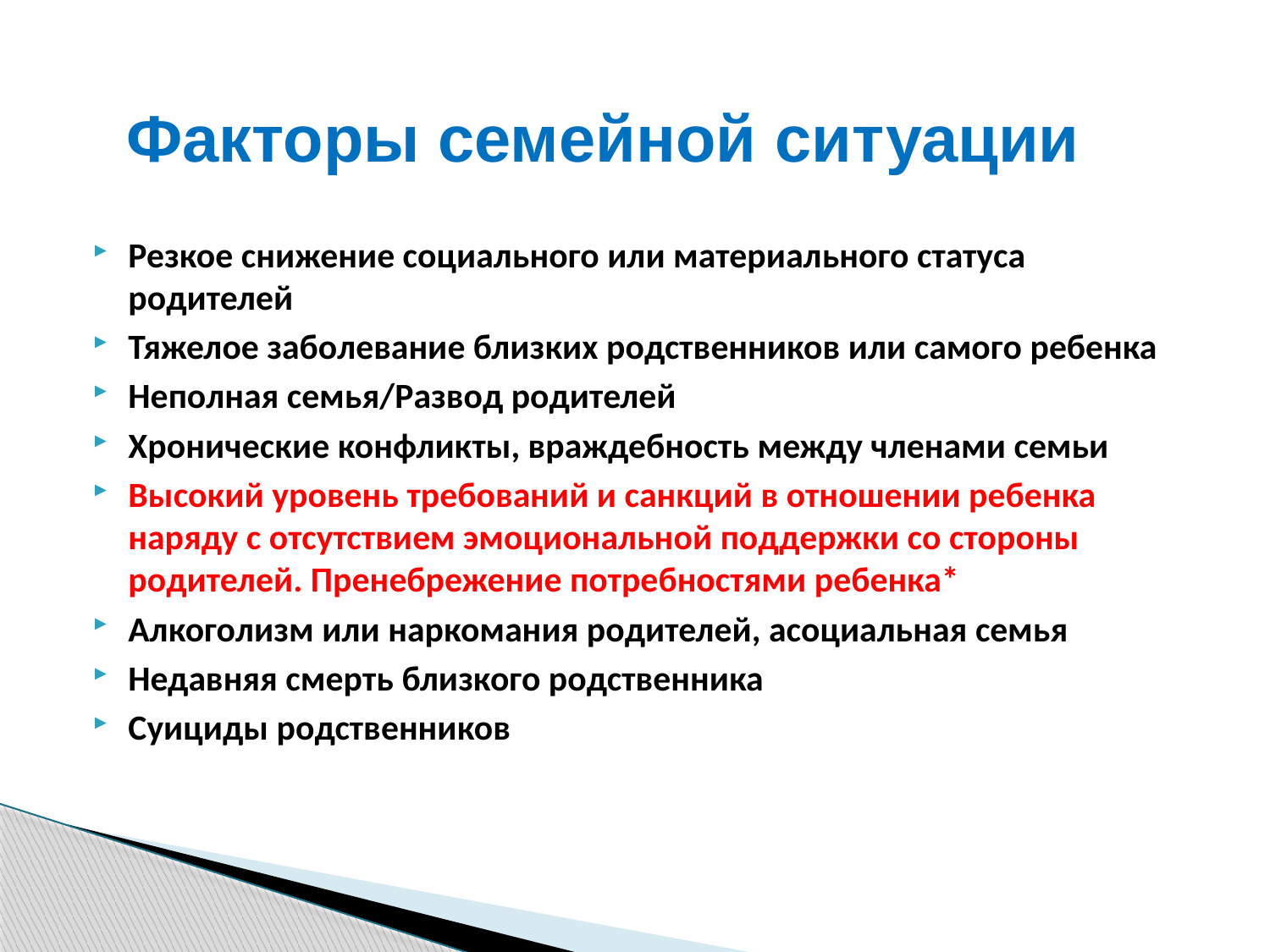

# Факторы семейной ситуации
Резкое снижение социального или материального статуса родителей
Тяжелое заболевание близких родственников или самого ребенка
Неполная семья/Развод родителей
Хронические конфликты, враждебность между членами семьи
Высокий уровень требований и санкций в отношении ребенка наряду с отсутствием эмоциональной поддержки со стороны родителей. Пренебрежение потребностями ребенка*
Алкоголизм или наркомания родителей, асоциальная семья
Недавняя смерть близкого родственника
Суициды родственников